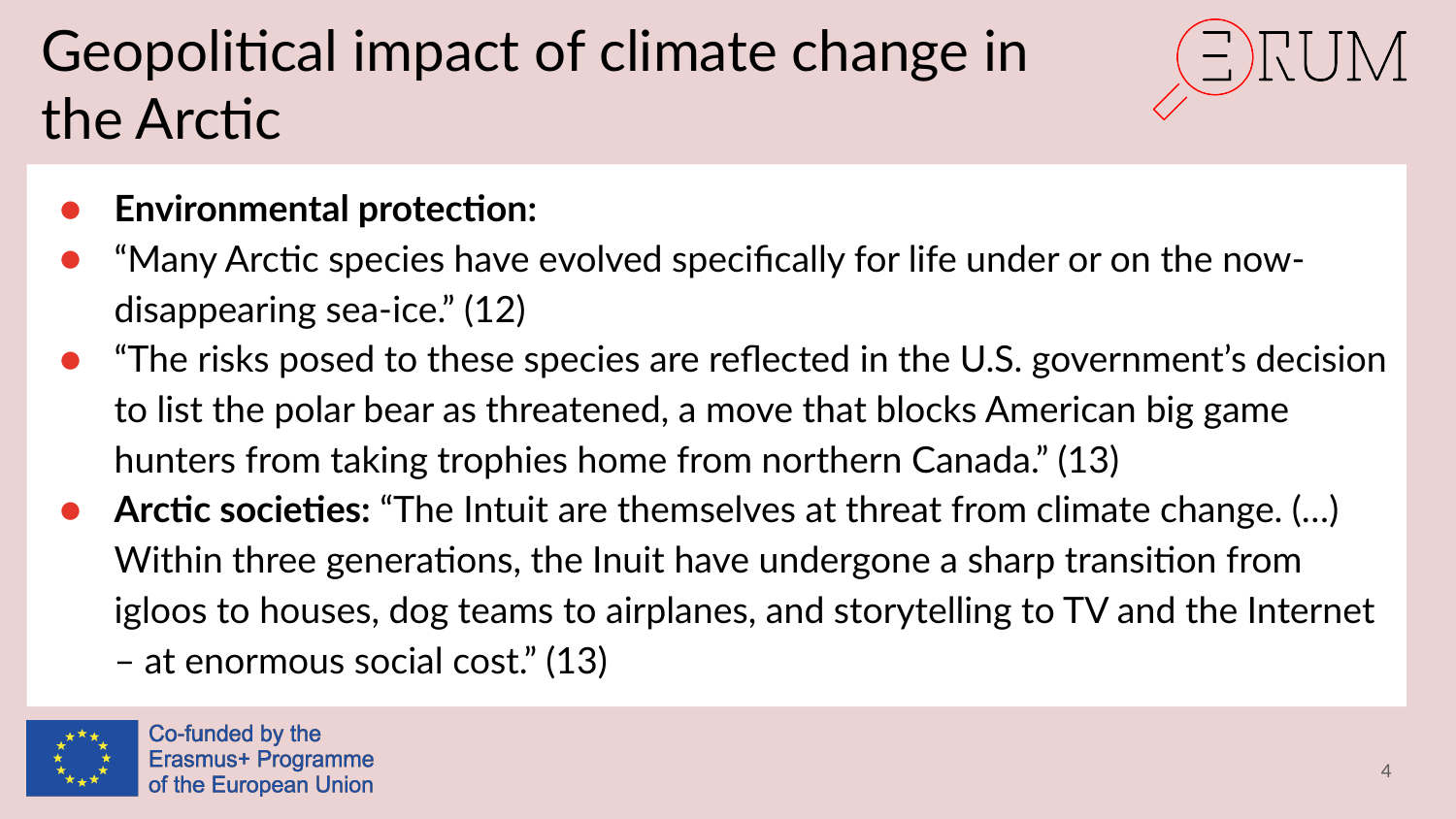

# Geopolitical impact of climate change in the Arctic
Environmental protection:
“Many Arctic species have evolved specifically for life under or on the now-disappearing sea-ice.” (12)
“The risks posed to these species are reflected in the U.S. government’s decision to list the polar bear as threatened, a move that blocks American big game hunters from taking trophies home from northern Canada.” (13)
Arctic societies: “The Intuit are themselves at threat from climate change. (…) Within three generations, the Inuit have undergone a sharp transition from igloos to houses, dog teams to airplanes, and storytelling to TV and the Internet – at enormous social cost.” (13)
4